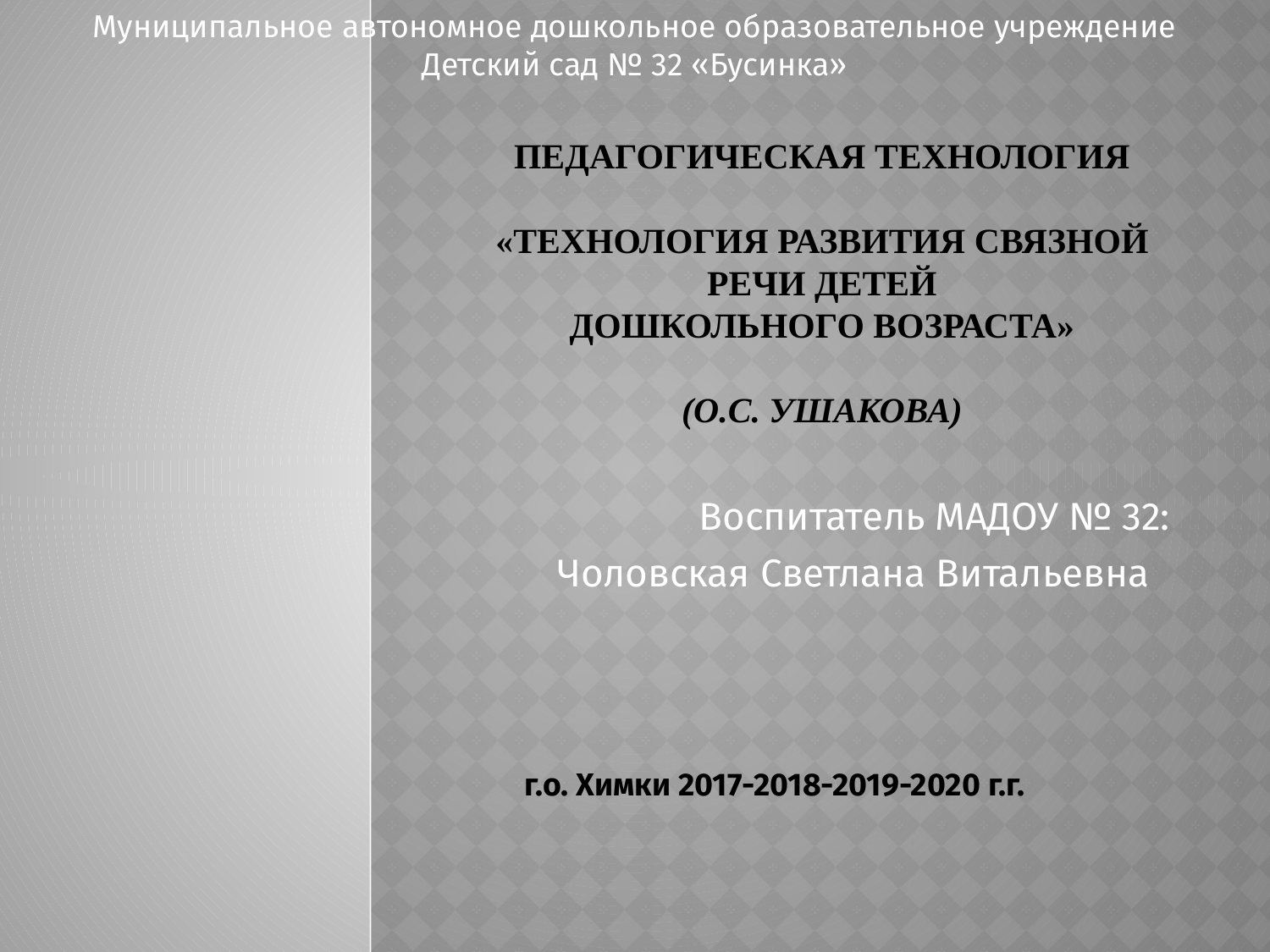

Муниципальное автономное дошкольное образовательное учреждение
Детский сад № 32 «Бусинка»
# Педагогическая технология   «Технология развития связной речи детей дошкольного возраста»   (О.С. Ушакова)
Воспитатель МАДОУ № 32:
Чоловская Светлана Витальевна
г.о. Химки 2017-2018-2019-2020 г.г.